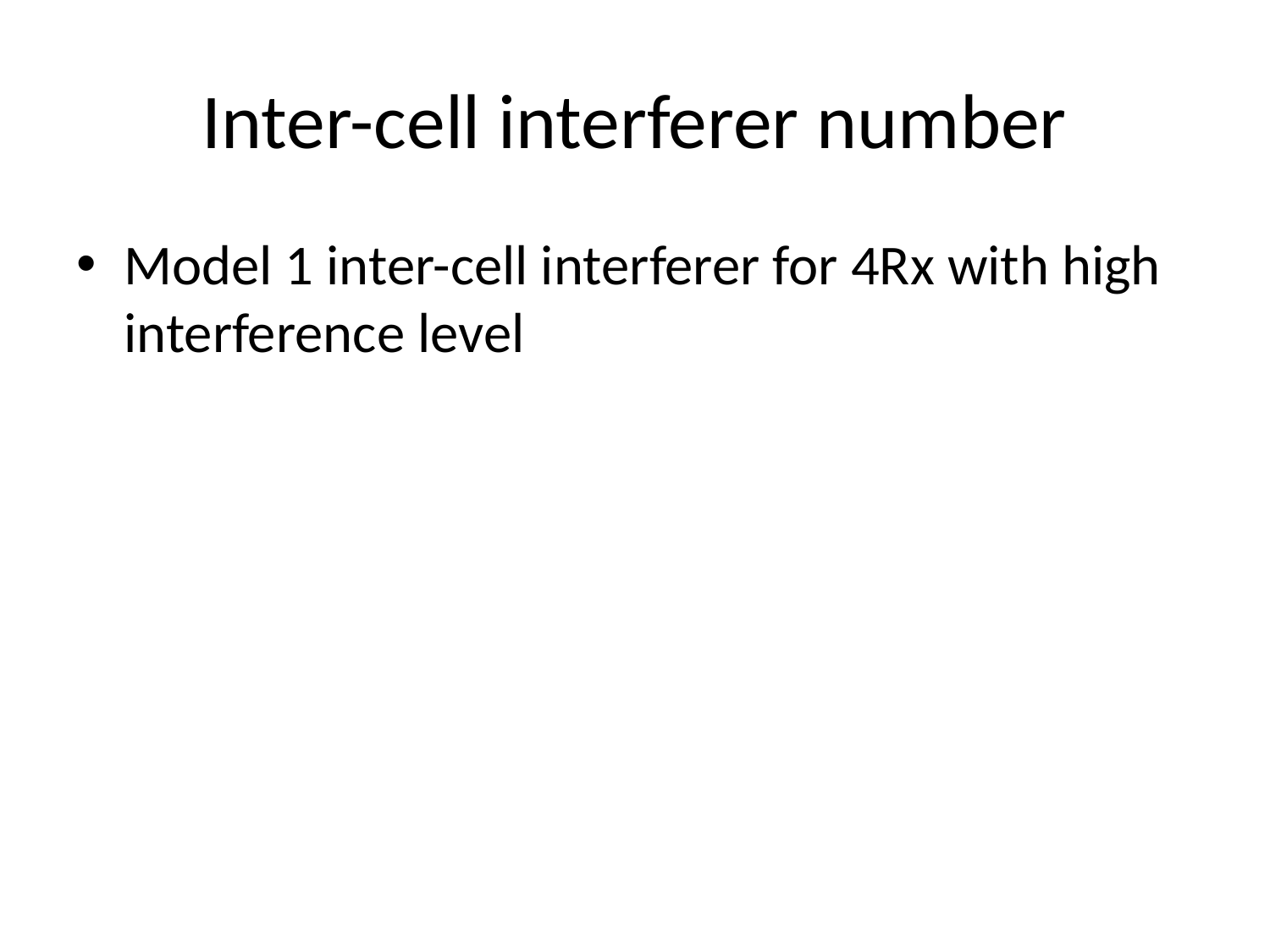

# Inter-cell interferer number
Model 1 inter-cell interferer for 4Rx with high interference level